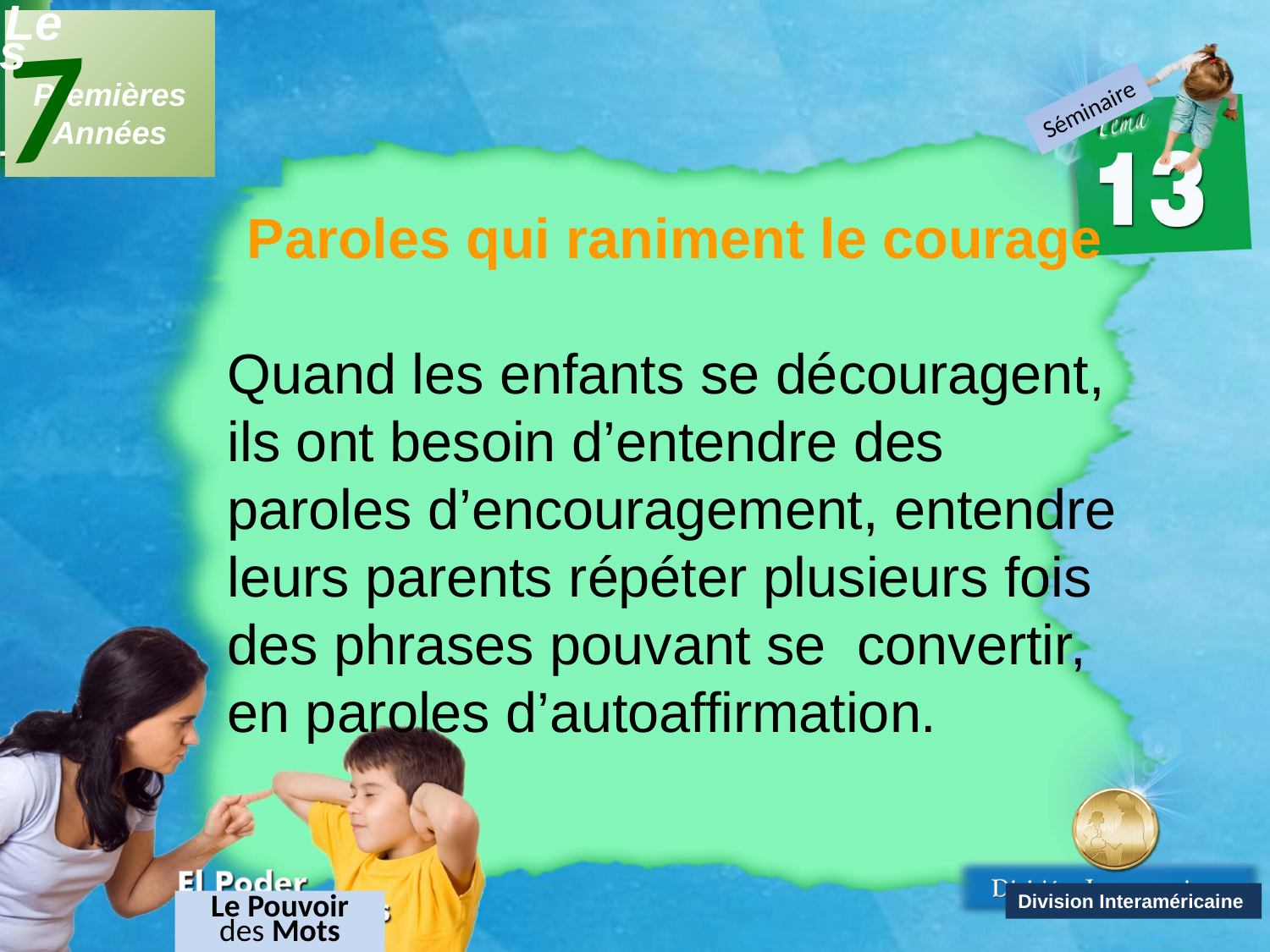

7
Les
         Premières
Années
Séminaire
Paroles qui raniment le courage

Quand les enfants se découragent, ils ont besoin d’entendre des paroles d’encouragement, entendre leurs parents répéter plusieurs fois des phrases pouvant se  convertir,  en paroles d’autoaffirmation.
Division Interaméricaine
Le Pouvoir des Mots